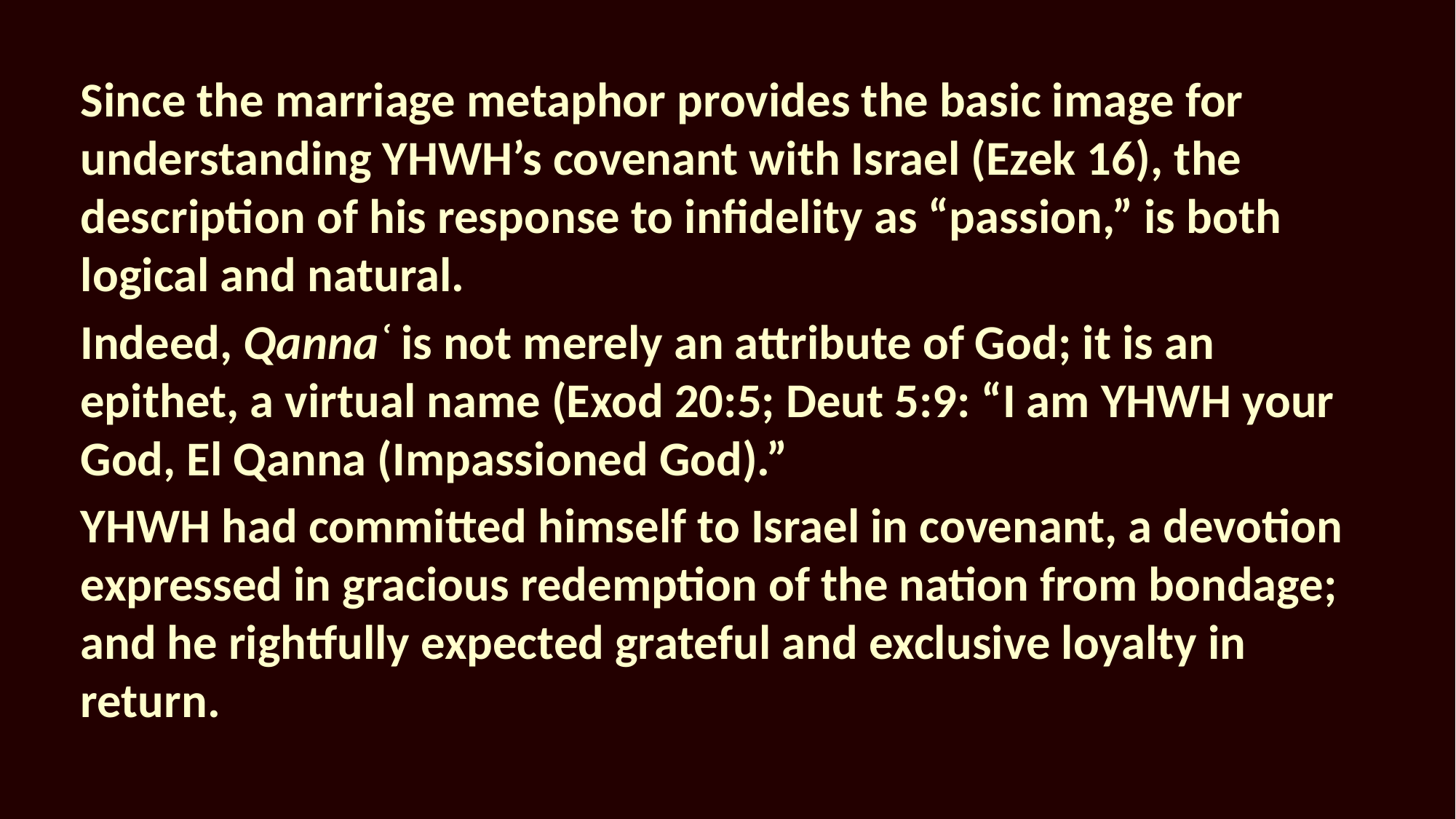

Since the marriage metaphor provides the basic image for understanding YHWH’s covenant with Israel (Ezek 16), the description of his response to infidelity as “passion,” is both logical and natural.
Indeed, Qannaʿ is not merely an attribute of God; it is an epithet, a virtual name (Exod 20:5; Deut 5:9: “I am YHWH your God, El Qanna (Impassioned God).”
YHWH had committed himself to Israel in covenant, a devotion expressed in gracious redemption of the nation from bondage; and he rightfully expected grateful and exclusive loyalty in return.